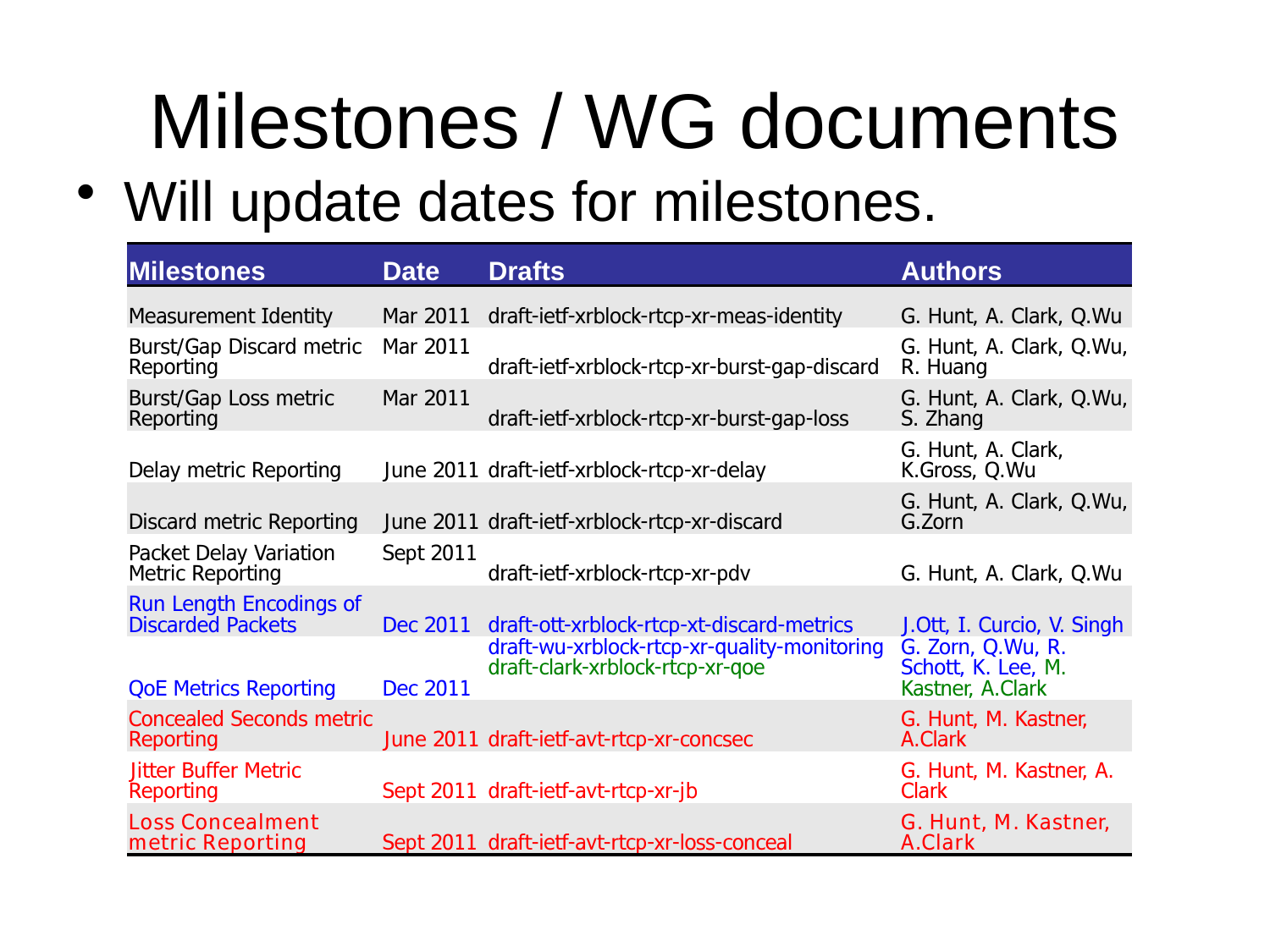

# Milestones / WG documents
Will update dates for milestones.

| Milestones | Date | Drafts | Authors |
| --- | --- | --- | --- |
| Measurement Identity | Mar 2011 | draft-ietf-xrblock-rtcp-xr-meas-identity | G. Hunt, A. Clark, Q.Wu |
| Burst/Gap Discard metric Reporting | Mar 2011 | draft-ietf-xrblock-rtcp-xr-burst-gap-discard | G. Hunt, A. Clark, Q.Wu, R. Huang |
| Burst/Gap Loss metric Reporting | Mar 2011 | draft-ietf-xrblock-rtcp-xr-burst-gap-loss | G. Hunt, A. Clark, Q.Wu, S. Zhang |
| Delay metric Reporting | June 2011 | draft-ietf-xrblock-rtcp-xr-delay | G. Hunt, A. Clark, K.Gross, Q.Wu |
| Discard metric Reporting | June 2011 | draft-ietf-xrblock-rtcp-xr-discard | G. Hunt, A. Clark, Q.Wu, G.Zorn |
| Packet Delay Variation Metric Reporting | Sept 2011 | draft-ietf-xrblock-rtcp-xr-pdv | G. Hunt, A. Clark, Q.Wu |
| Run Length Encodings of Discarded Packets | Dec 2011 | draft-ott-xrblock-rtcp-xt-discard-metrics | J.Ott, I. Curcio, V. Singh |
| QoE Metrics Reporting | Dec 2011 | draft-wu-xrblock-rtcp-xr-quality-monitoring draft-clark-xrblock-rtcp-xr-qoe | G. Zorn, Q.Wu, R. Schott, K. Lee, M. Kastner, A.Clark |
| Concealed Seconds metric Reporting | June 2011 | draft-ietf-avt-rtcp-xr-concsec | G. Hunt, M. Kastner, A.Clark |
| Jitter Buffer Metric Reporting | Sept 2011 | draft-ietf-avt-rtcp-xr-jb | G. Hunt, M. Kastner, A. Clark |
| Loss Concealment metric Reporting | Sept 2011 | draft-ietf-avt-rtcp-xr-loss-conceal | G. Hunt, M. Kastner, A.Clark |